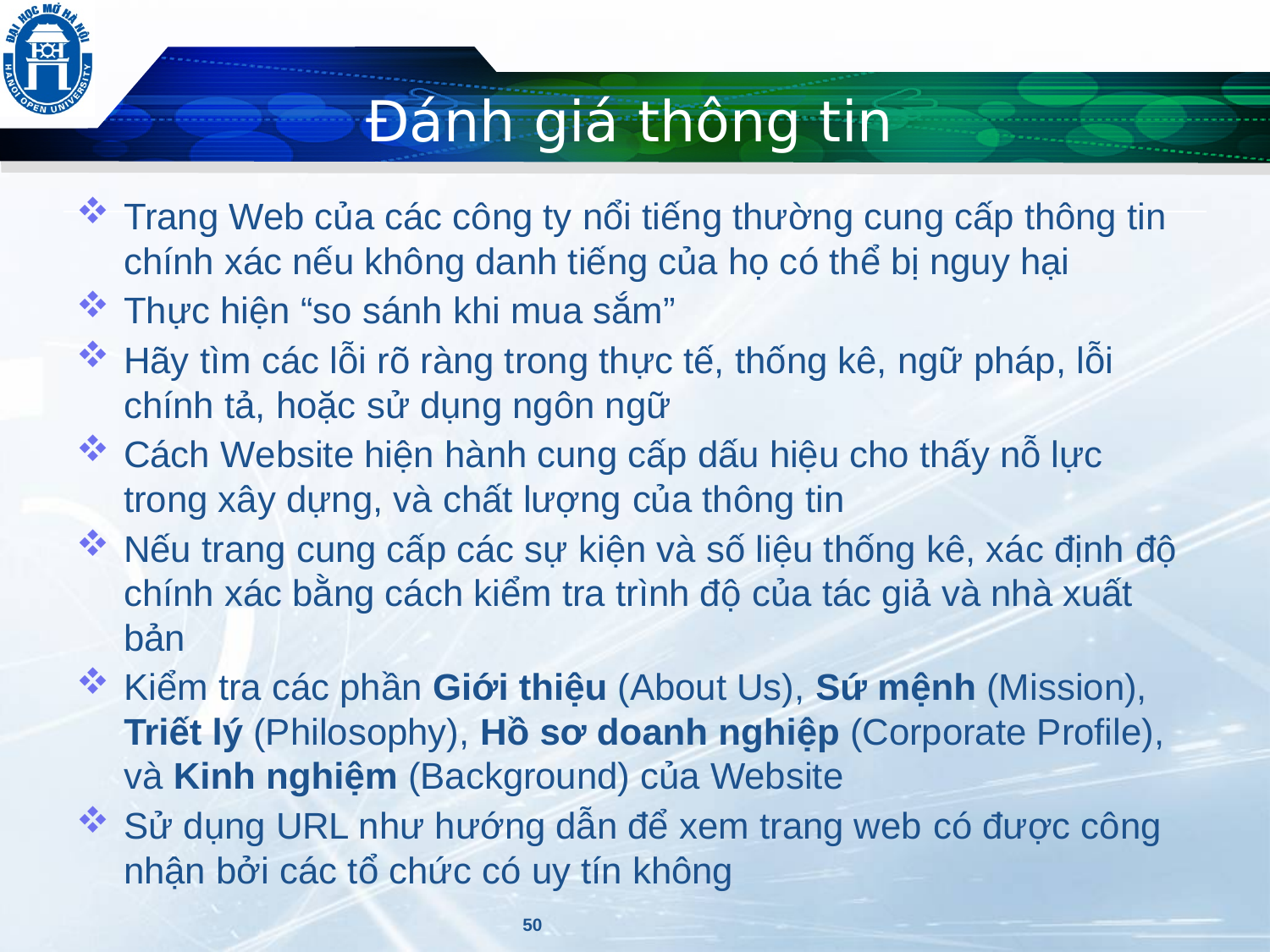

# Đánh giá thông tin
Trang Web của các công ty nổi tiếng thường cung cấp thông tin chính xác nếu không danh tiếng của họ có thể bị nguy hại
Thực hiện “so sánh khi mua sắm”
Hãy tìm các lỗi rõ ràng trong thực tế, thống kê, ngữ pháp, lỗi chính tả, hoặc sử dụng ngôn ngữ
Cách Website hiện hành cung cấp dấu hiệu cho thấy nỗ lực trong xây dựng, và chất lượng của thông tin
Nếu trang cung cấp các sự kiện và số liệu thống kê, xác định độ chính xác bằng cách kiểm tra trình độ của tác giả và nhà xuất bản
Kiểm tra các phần Giới thiệu (About Us), Sứ mệnh (Mission), Triết lý (Philosophy), Hồ sơ doanh nghiệp (Corporate Profile), và Kinh nghiệm (Background) của Website
Sử dụng URL như hướng dẫn để xem trang web có được công nhận bởi các tổ chức có uy tín không
50